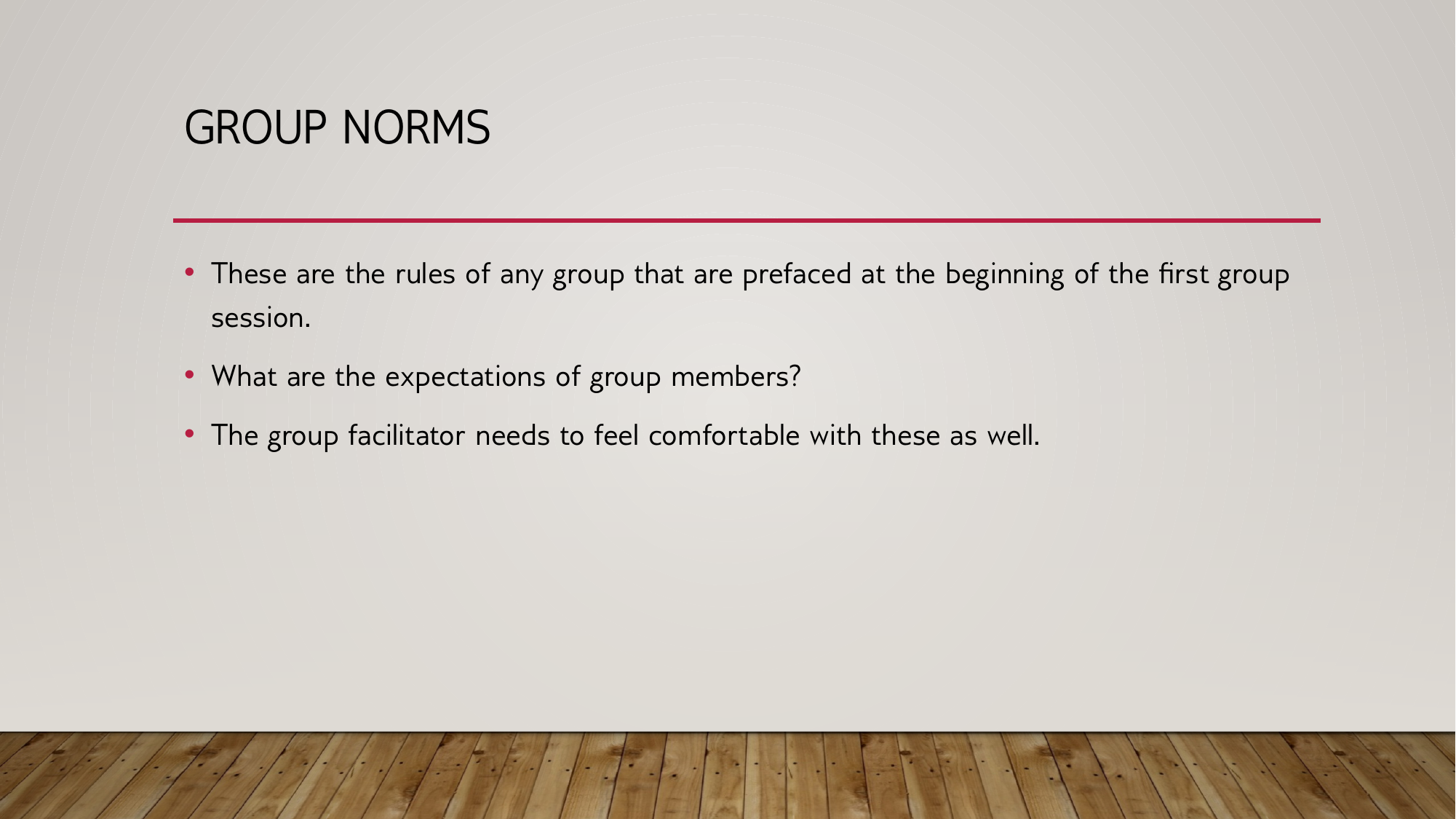

# Group norms
These are the rules of any group that are prefaced at the beginning of the first group session.
What are the expectations of group members?
The group facilitator needs to feel comfortable with these as well.